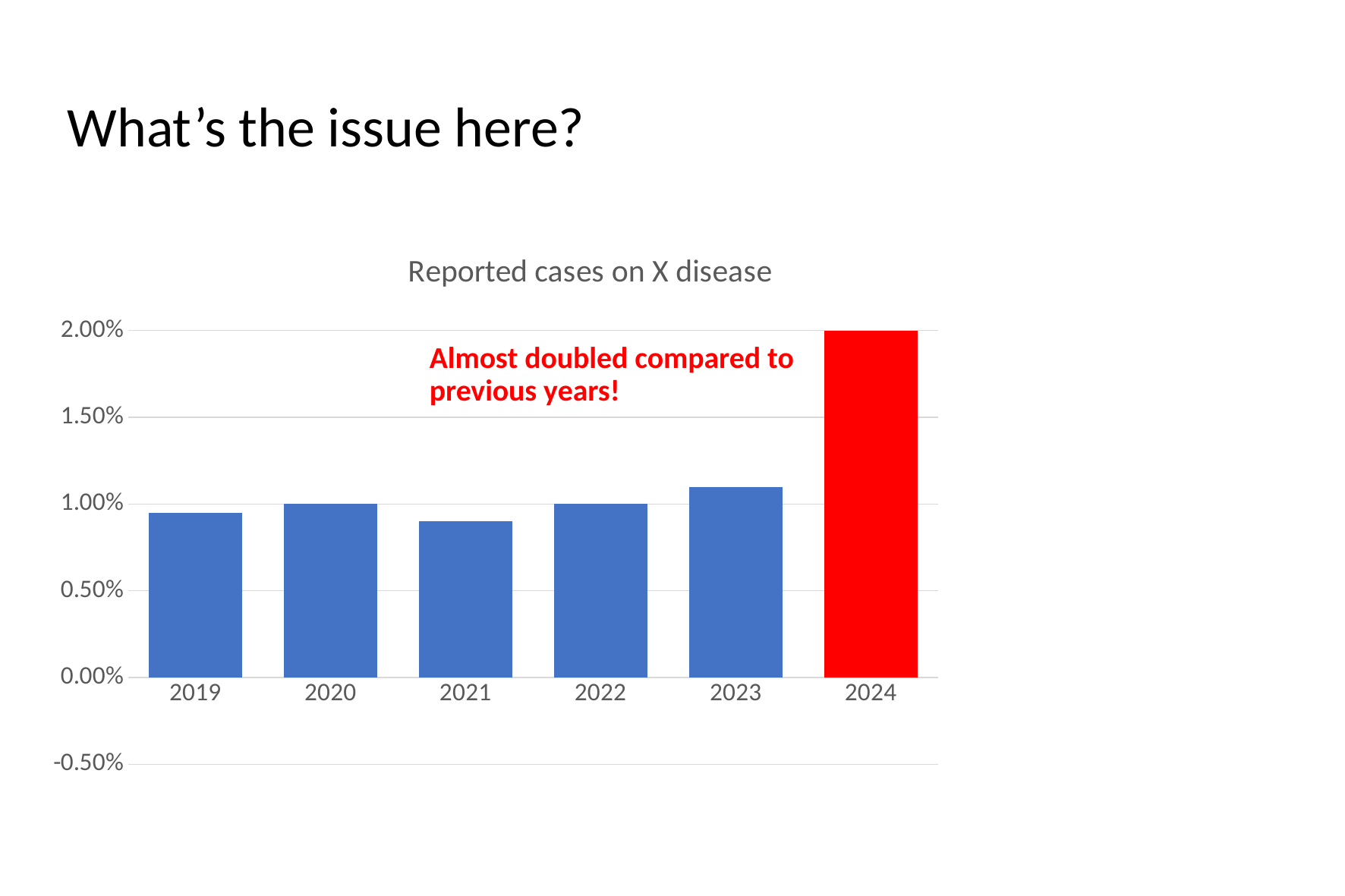

# What’s the issue here?

### Chart: Reported cases on X disease

| Category | Mortality on X disease |
|---|---|
| 2019 | 0.0095 |
| 2020 | 0.01 |
| 2021 | 0.009 |
| 2022 | 0.01 |
| 2023 | 0.011 |
| 2024 | 0.02 |
Almost doubled compared to previous years!